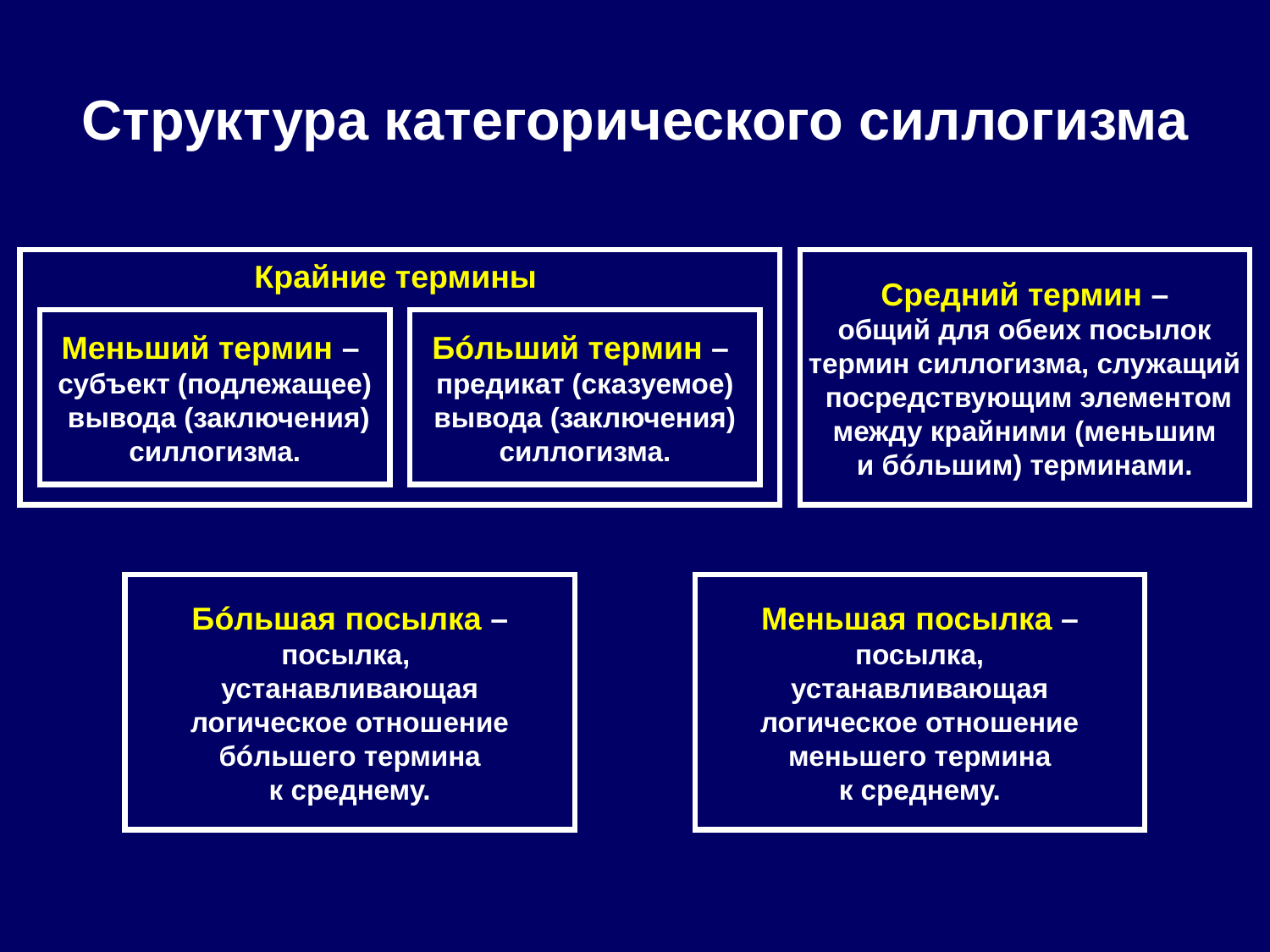

# Структура категорического силлогизма
Крайние термины
Средний термин –
общий для обеих посылок
термин силлогизма, служащий
 посредствующим элементом
между крайними (меньшим
и бóльшим) терминами.
Меньший термин –
субъект (подлежащее)
 вывода (заключения)
силлогизма.
Бóльший термин –
предикат (сказуемое)
вывода (заключения)
силлогизма.
Бóльшая посылка –
посылка,
устанавливающая
логическое отношение
бóльшего термина
к среднему.
Меньшая посылка –
 посылка,
устанавливающая
логическое отношение
меньшего термина
к среднему.